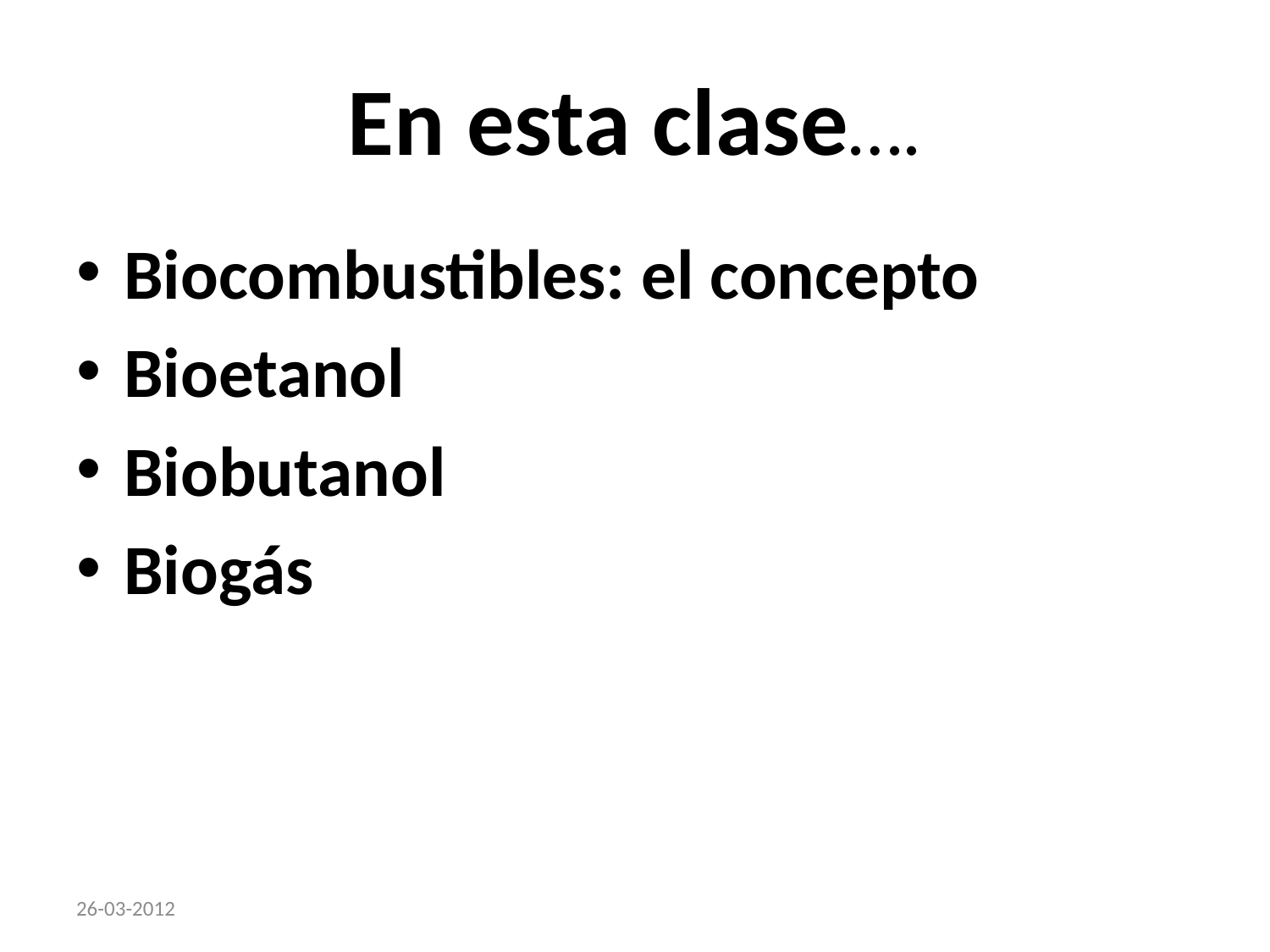

# En esta clase….
Biocombustibles: el concepto
Bioetanol
Biobutanol
Biogás
26-03-2012